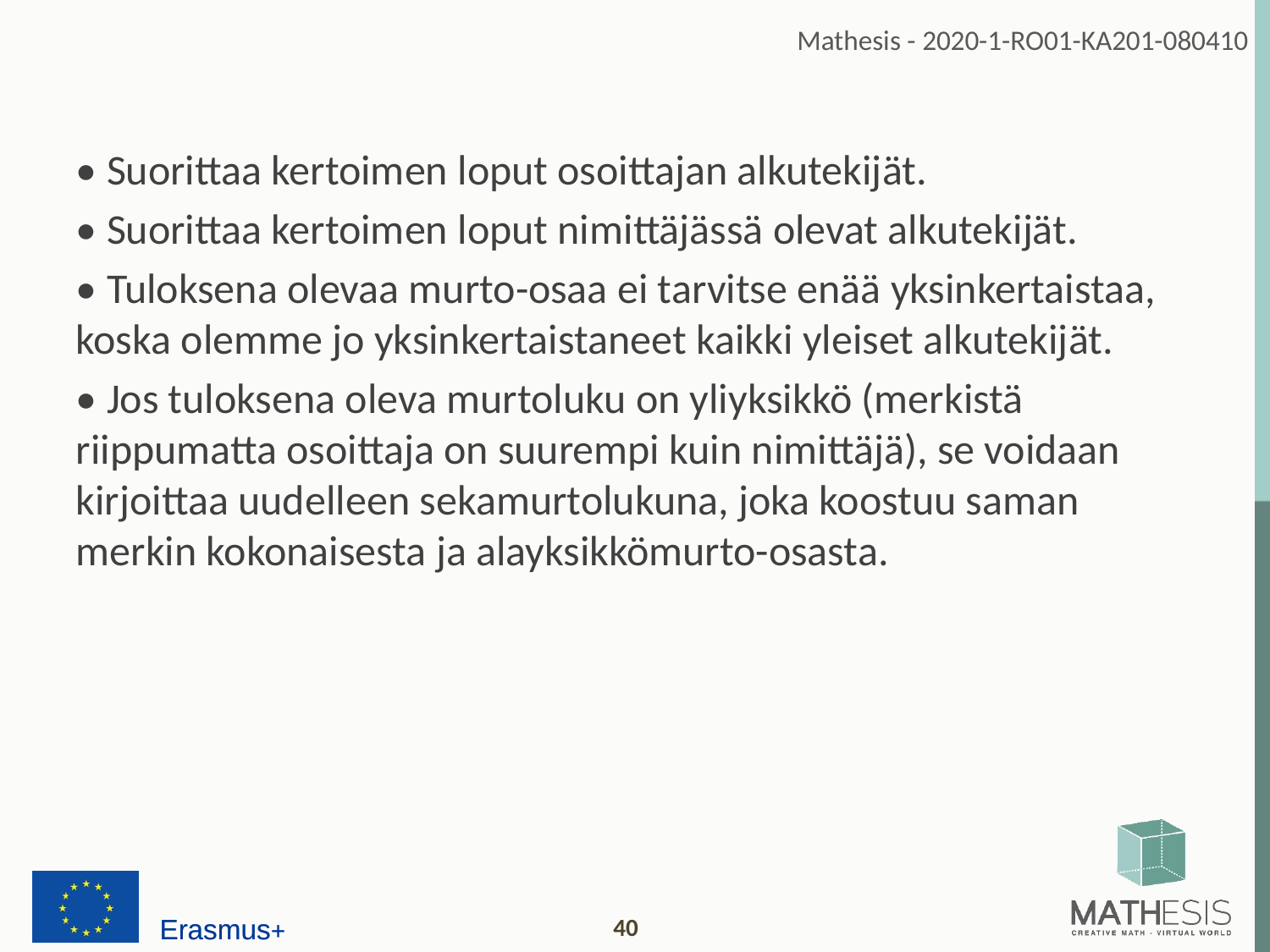

• Suorittaa kertoimen loput osoittajan alkutekijät.
• Suorittaa kertoimen loput nimittäjässä olevat alkutekijät.
• Tuloksena olevaa murto-osaa ei tarvitse enää yksinkertaistaa, koska olemme jo yksinkertaistaneet kaikki yleiset alkutekijät.
• Jos tuloksena oleva murtoluku on yliyksikkö (merkistä riippumatta osoittaja on suurempi kuin nimittäjä), se voidaan kirjoittaa uudelleen sekamurtolukuna, joka koostuu saman merkin kokonaisesta ja alayksikkömurto-osasta.